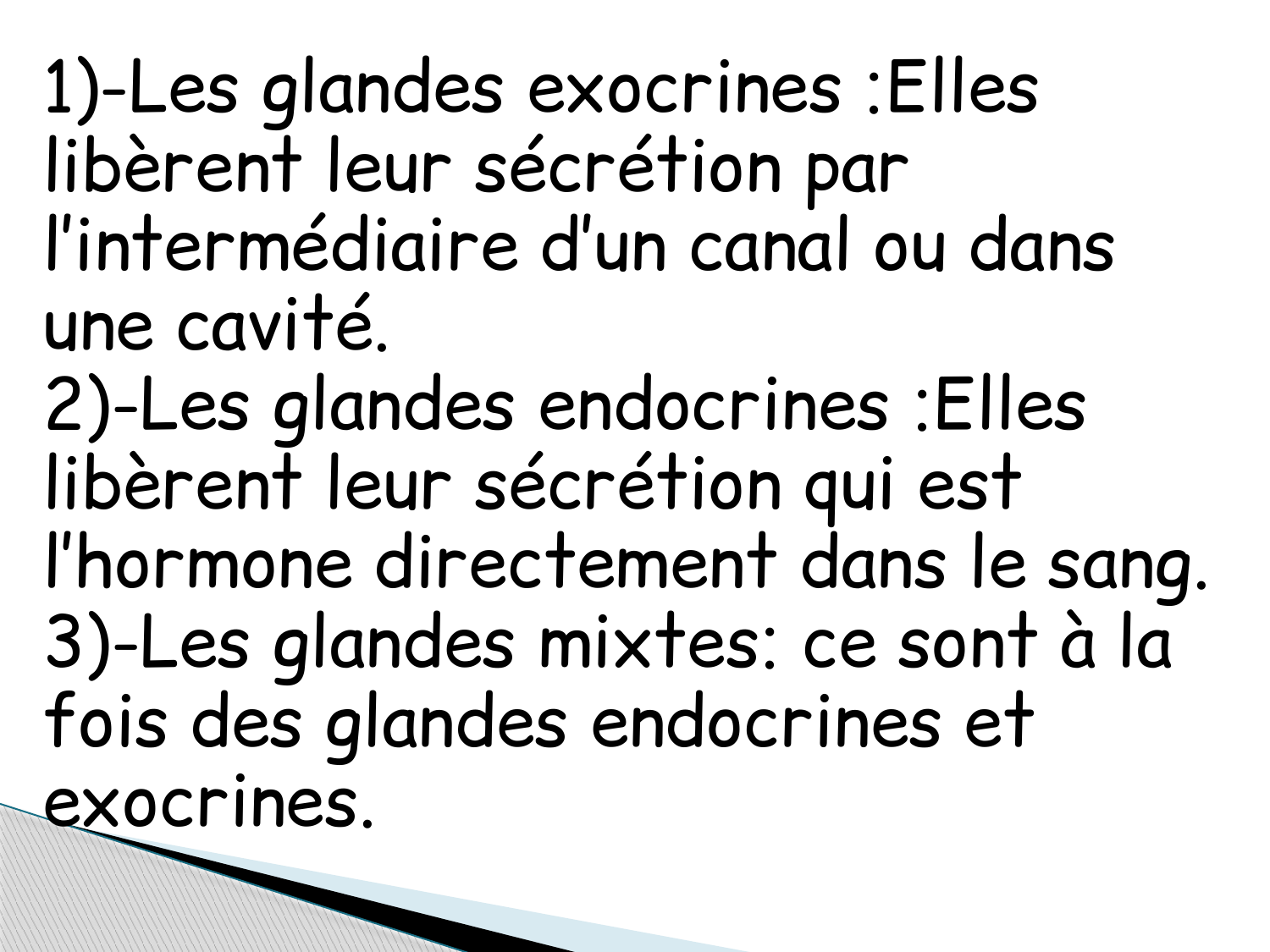

1)-Les glandes exocrines :Elles libèrent leur sécrétion par l’intermédiaire d’un canal ou dans une cavité.
2)-Les glandes endocrines :Elles libèrent leur sécrétion qui est l’hormone directement dans le sang.
3)-Les glandes mixtes: ce sont à la fois des glandes endocrines et exocrines.